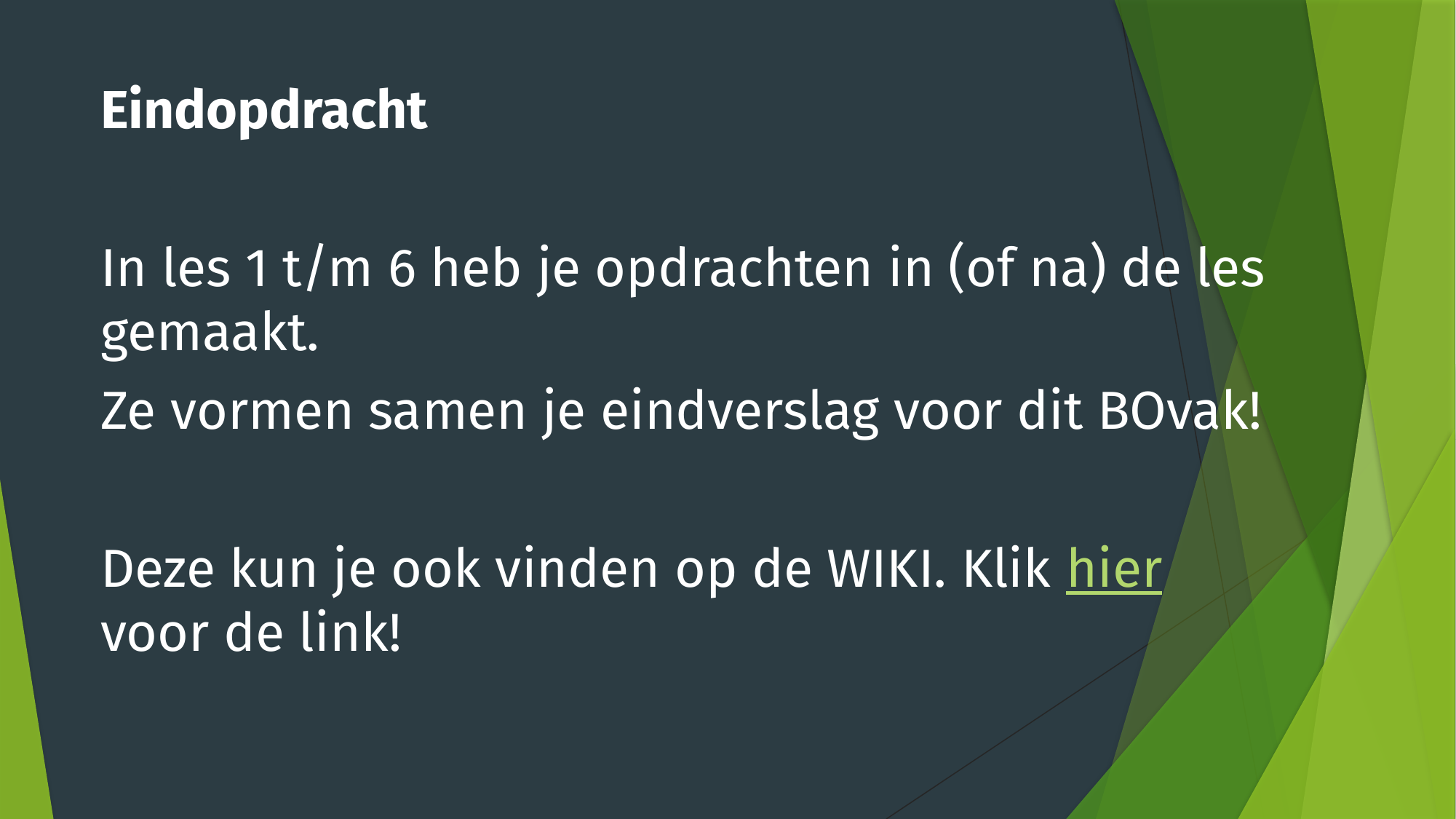

Eindopdracht

In les 1 t/m 6 heb je opdrachten in (of na) de les gemaakt.
Ze vormen samen je eindverslag voor dit BOvak!

Deze kun je ook vinden op de WIKI. Klik hier voor de link!